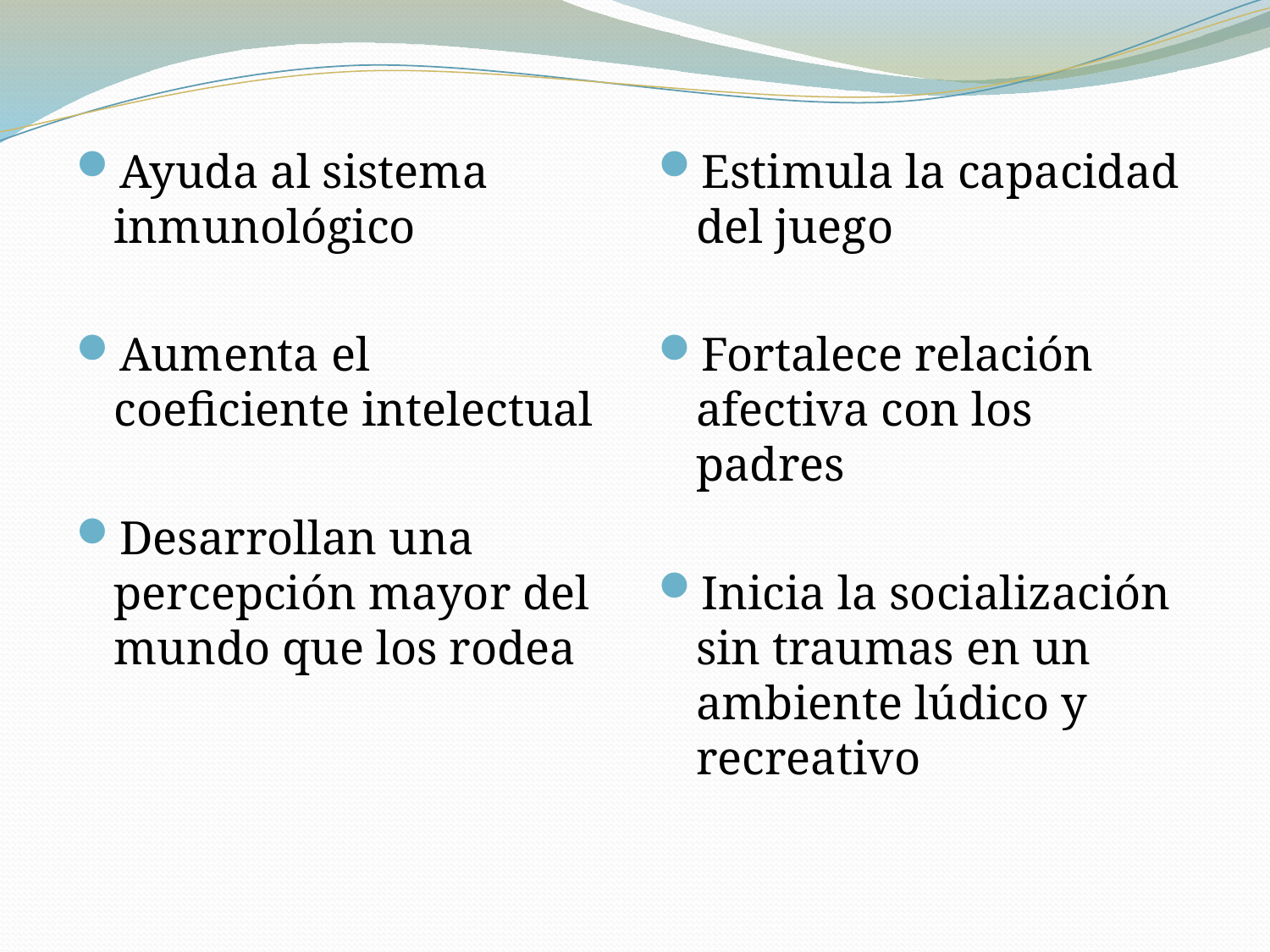

Ayuda al sistema inmunológico

Aumenta el coeficiente intelectual

Desarrollan una percepción mayor del mundo que los rodea

Estimula la capacidad del juego

Fortalece relación afectiva con los padres

Inicia la socialización sin traumas en un ambiente lúdico y recreativo